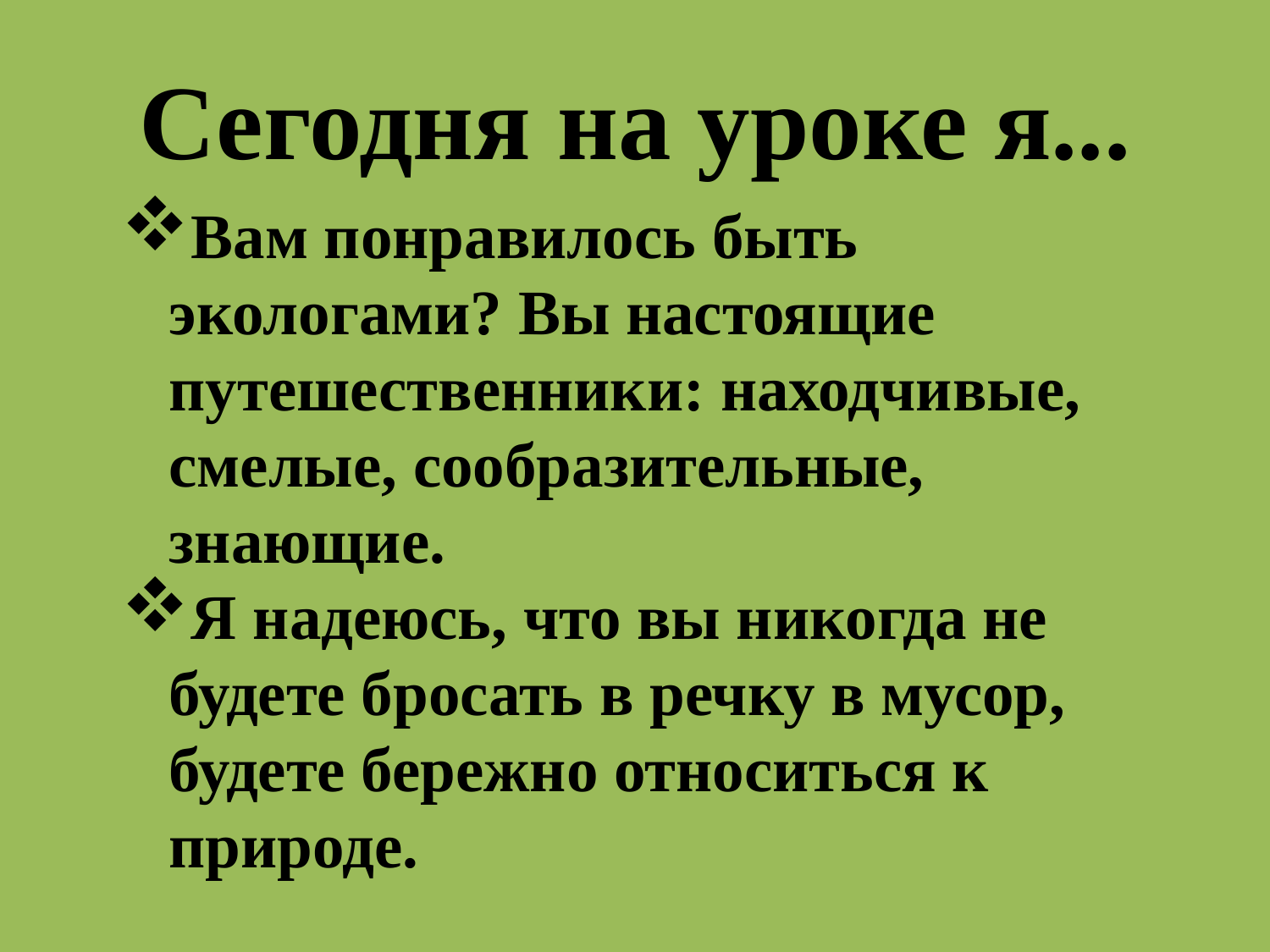

# Сегодня на уроке я...
Вам понравилось быть экологами? Вы настоящие путешественники: находчивые, смелые, сообразительные, знающие.
Я надеюсь, что вы никогда не будете бросать в речку в мусор, будете бережно относиться к природе.